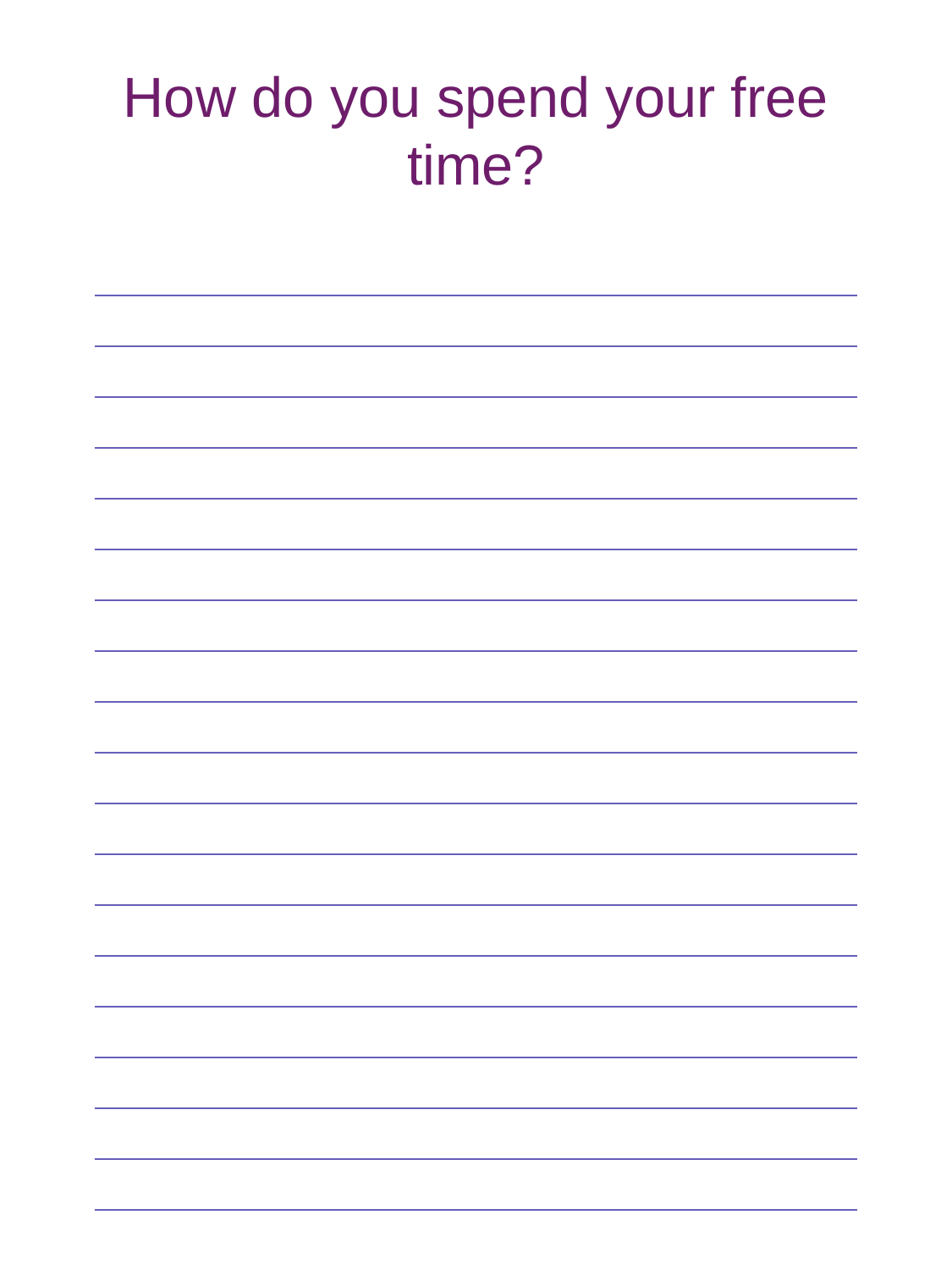

How do you spend your free time?
|  |
| --- |
|  |
|  |
|  |
|  |
|  |
|  |
|  |
|  |
|  |
|  |
|  |
|  |
|  |
|  |
|  |
|  |
|  |